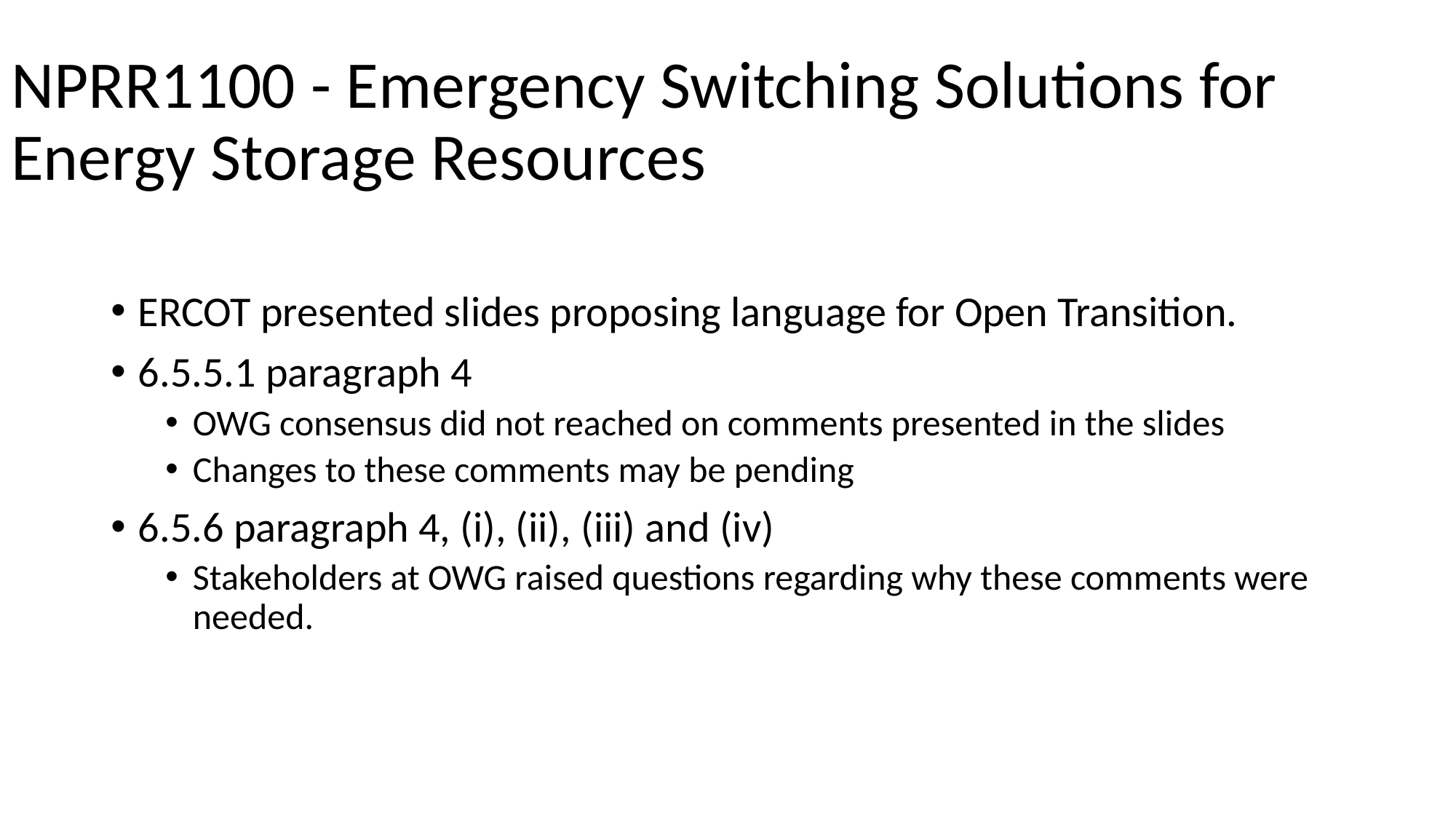

# NPRR1100 - Emergency Switching Solutions for Energy Storage Resources

ERCOT presented slides proposing language for Open Transition.
6.5.5.1 paragraph 4
OWG consensus did not reached on comments presented in the slides
Changes to these comments may be pending
6.5.6 paragraph 4, (i), (ii), (iii) and (iv)
Stakeholders at OWG raised questions regarding why these comments were needed.